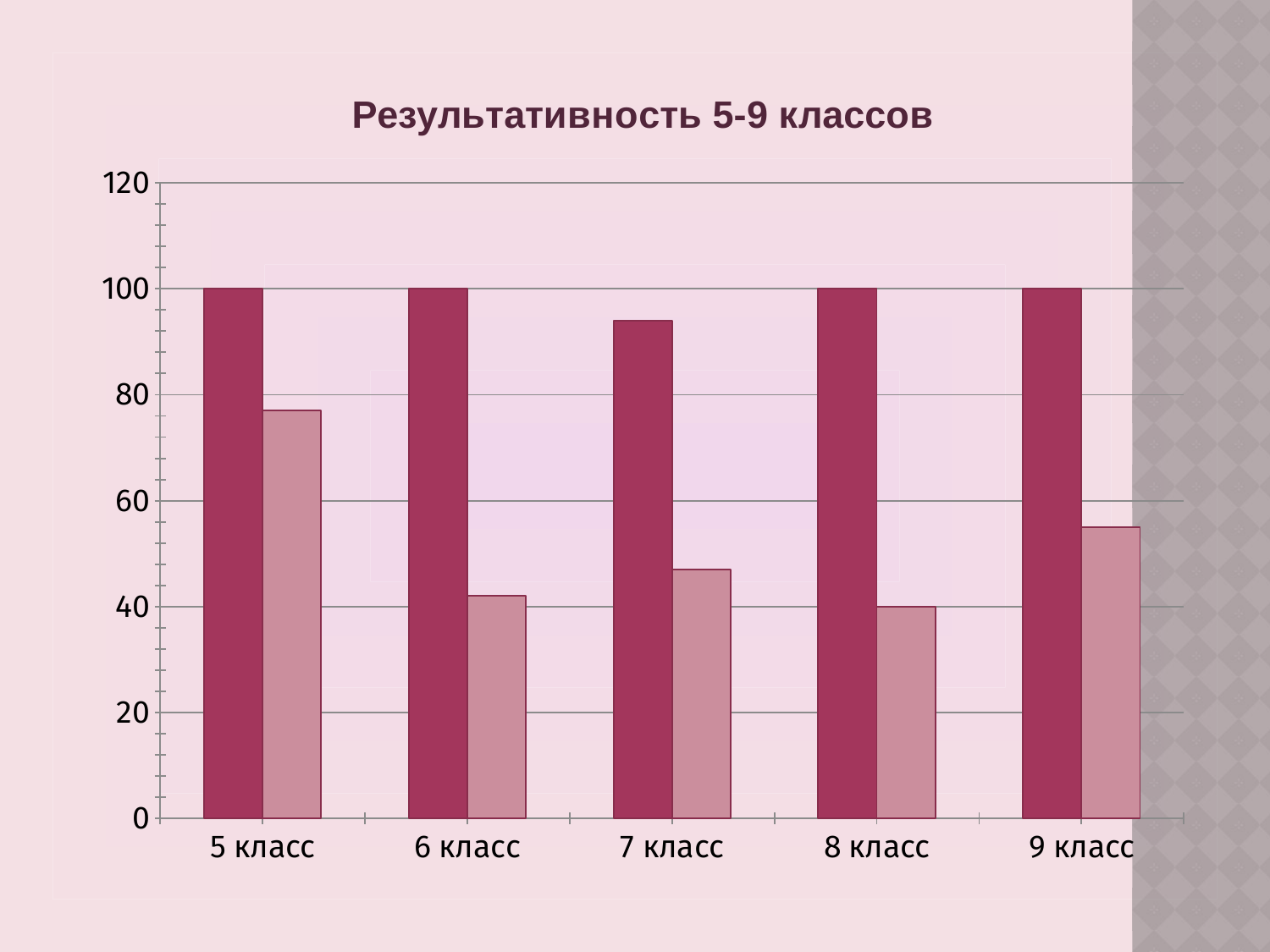

### Chart: Результативность 5-9 классов

| Category | Успеваемость | Качество знаний |
|---|---|---|
| 5 класс | 100.0 | 77.0 |
| 6 класс | 100.0 | 42.0 |
| 7 класс | 94.0 | 47.0 |
| 8 класс | 100.0 | 40.0 |
| 9 класс | 100.0 | 55.0 |